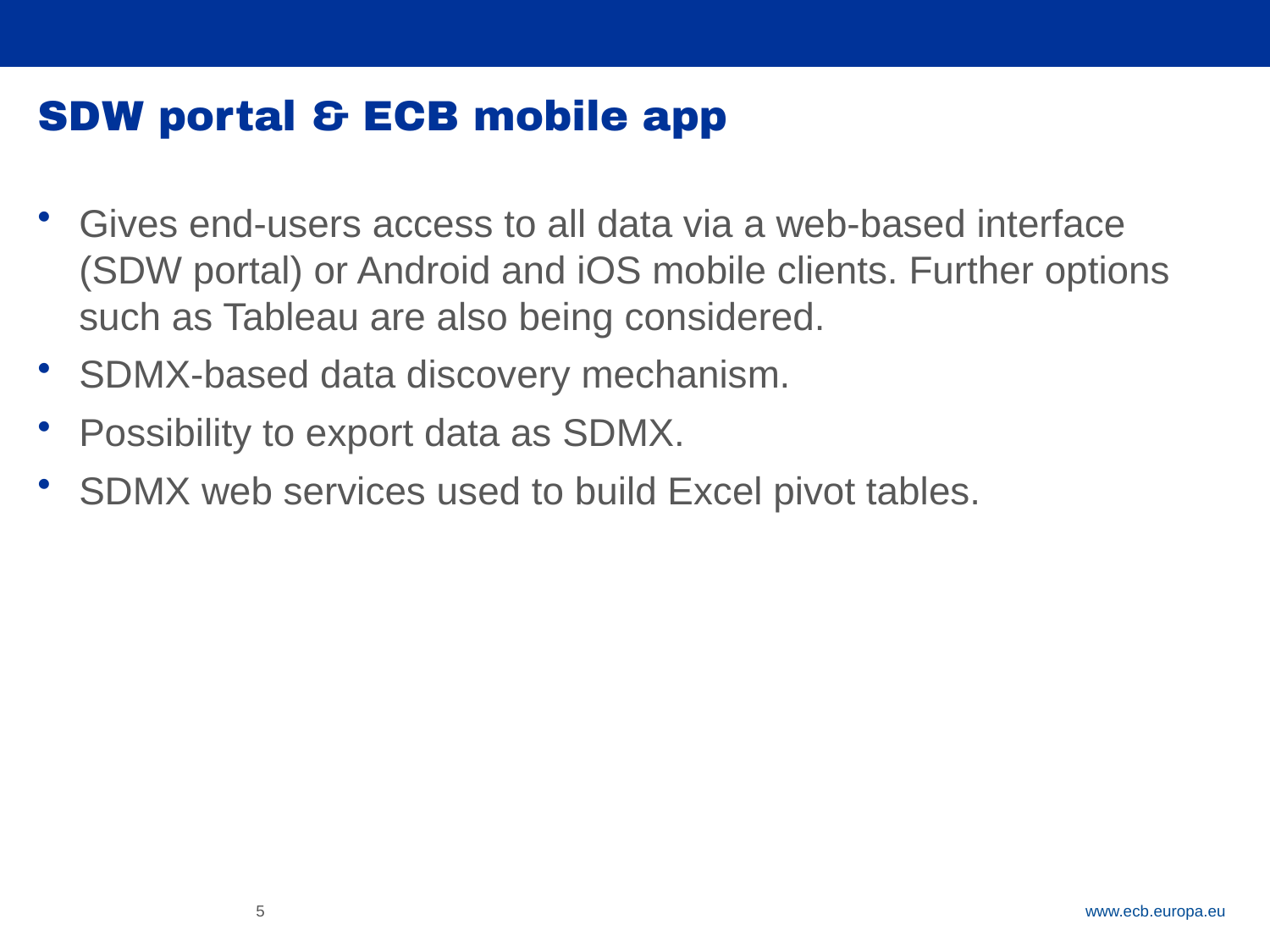

# SDW portal & ECB mobile app
Gives end-users access to all data via a web-based interface (SDW portal) or Android and iOS mobile clients. Further options such as Tableau are also being considered.
SDMX-based data discovery mechanism.
Possibility to export data as SDMX.
SDMX web services used to build Excel pivot tables.
5